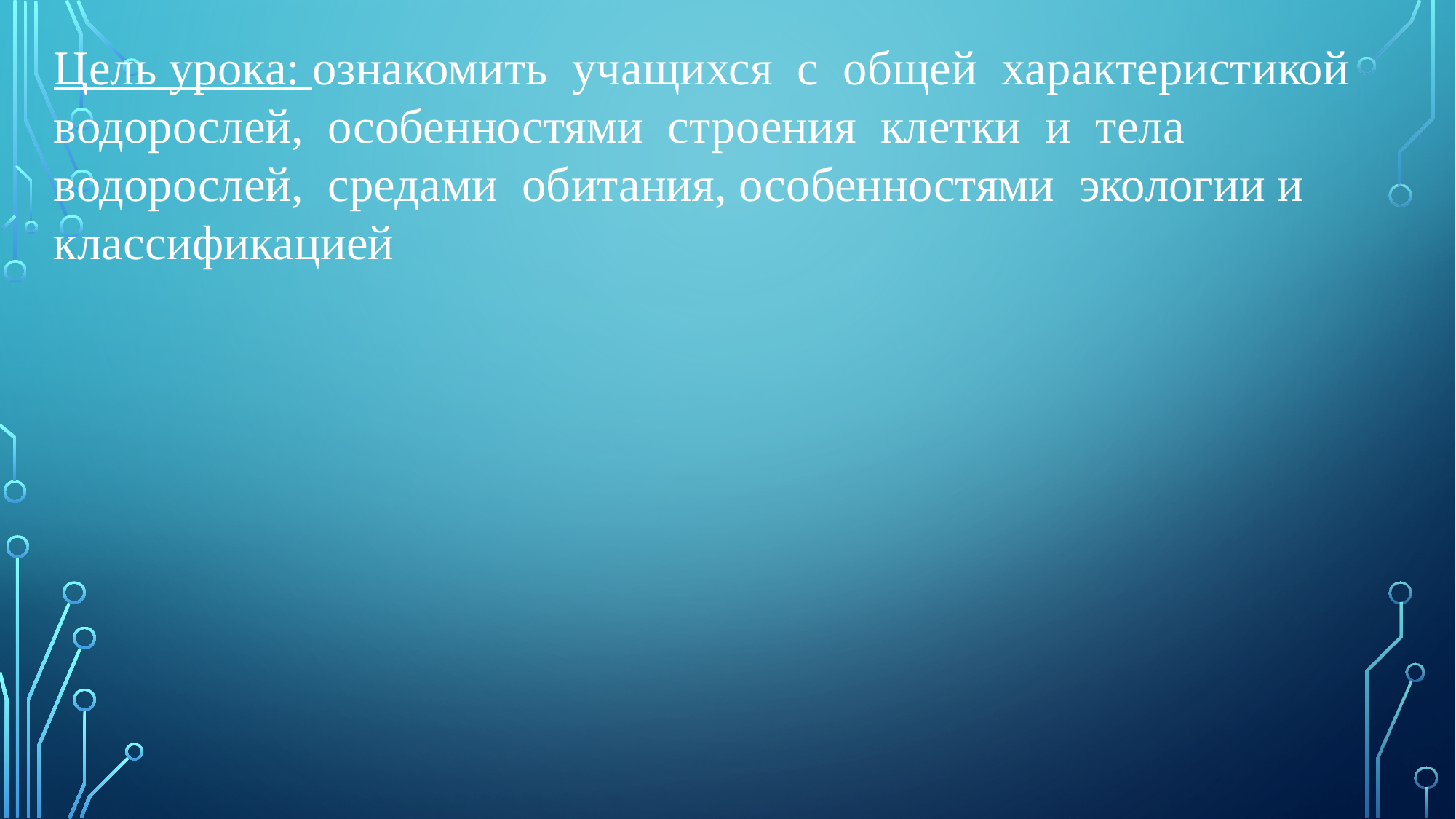

Цель урока: ознакомить  учащихся  с  общей  характеристикой водорослей,  особенностями  строения  клетки  и  тела  водорослей,  средами  обитания, особенностями  экологии и  классификацией